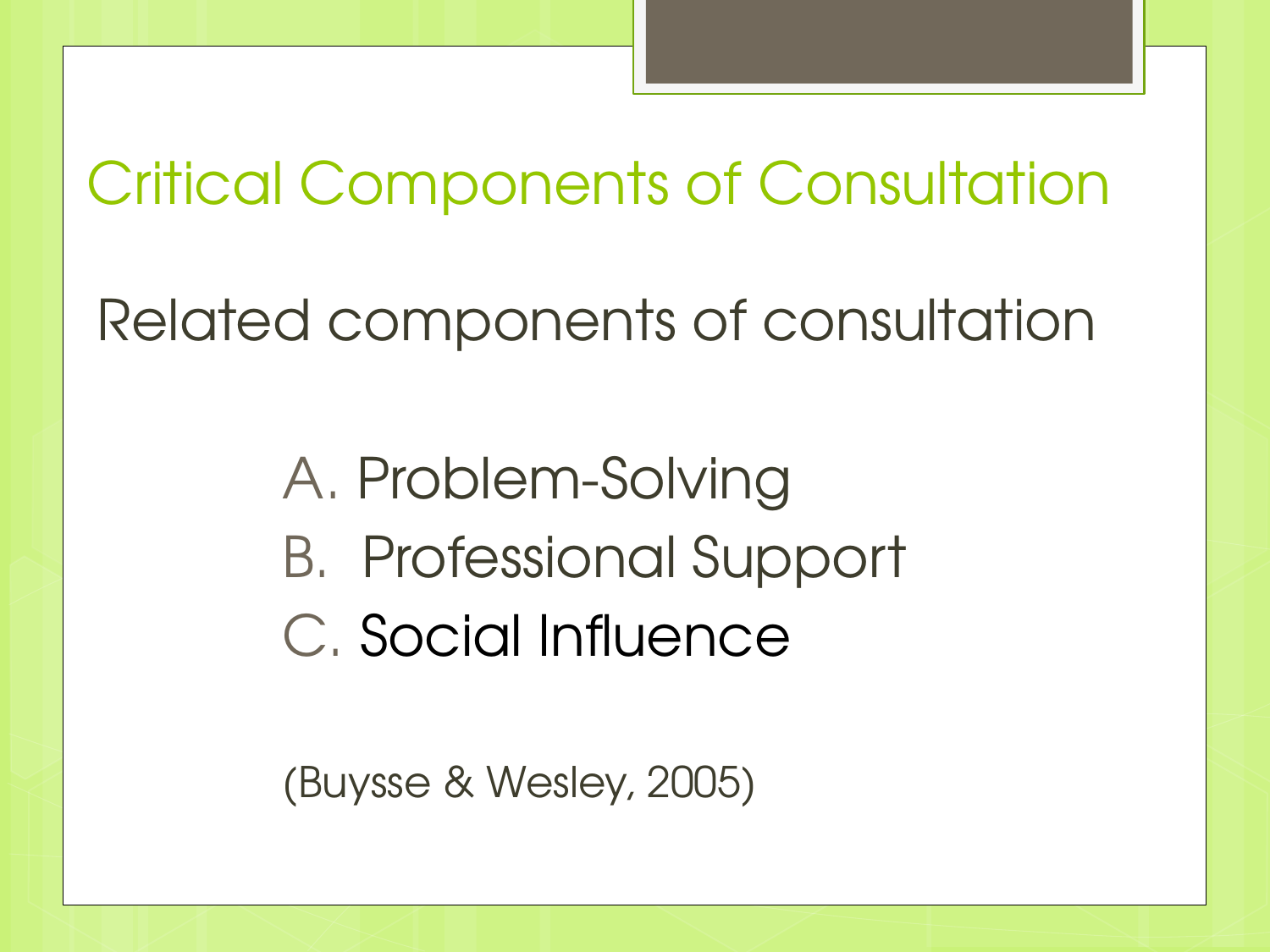

# Critical Components of Consultation

Related components of consultation

A. Problem-Solving
B.  Professional Support
C. Social Influence

(Buysse & Wesley, 2005)